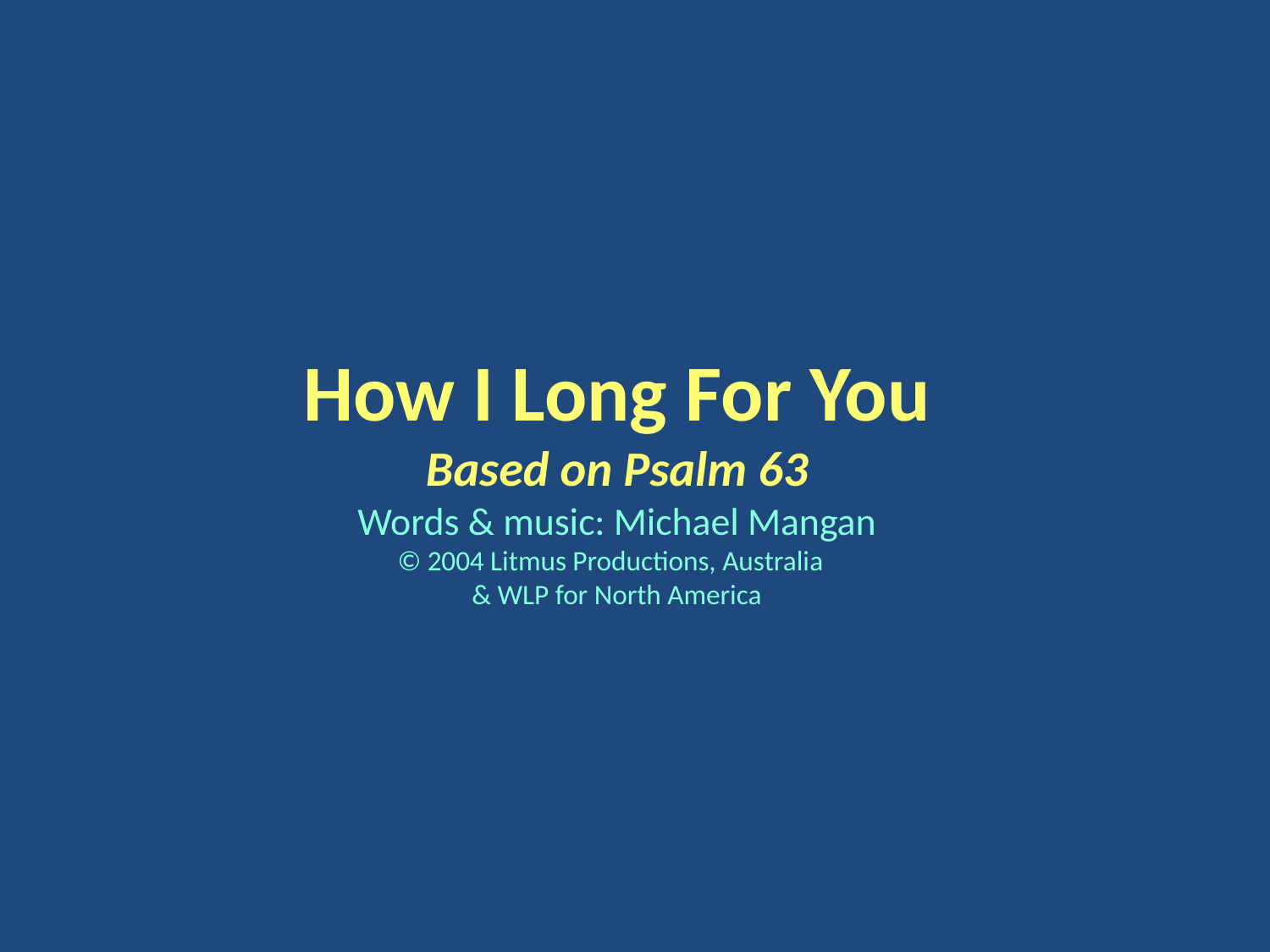

How I Long For You
Based on Psalm 63
Words & music: Michael Mangan
© 2004 Litmus Productions, Australia
& WLP for North America